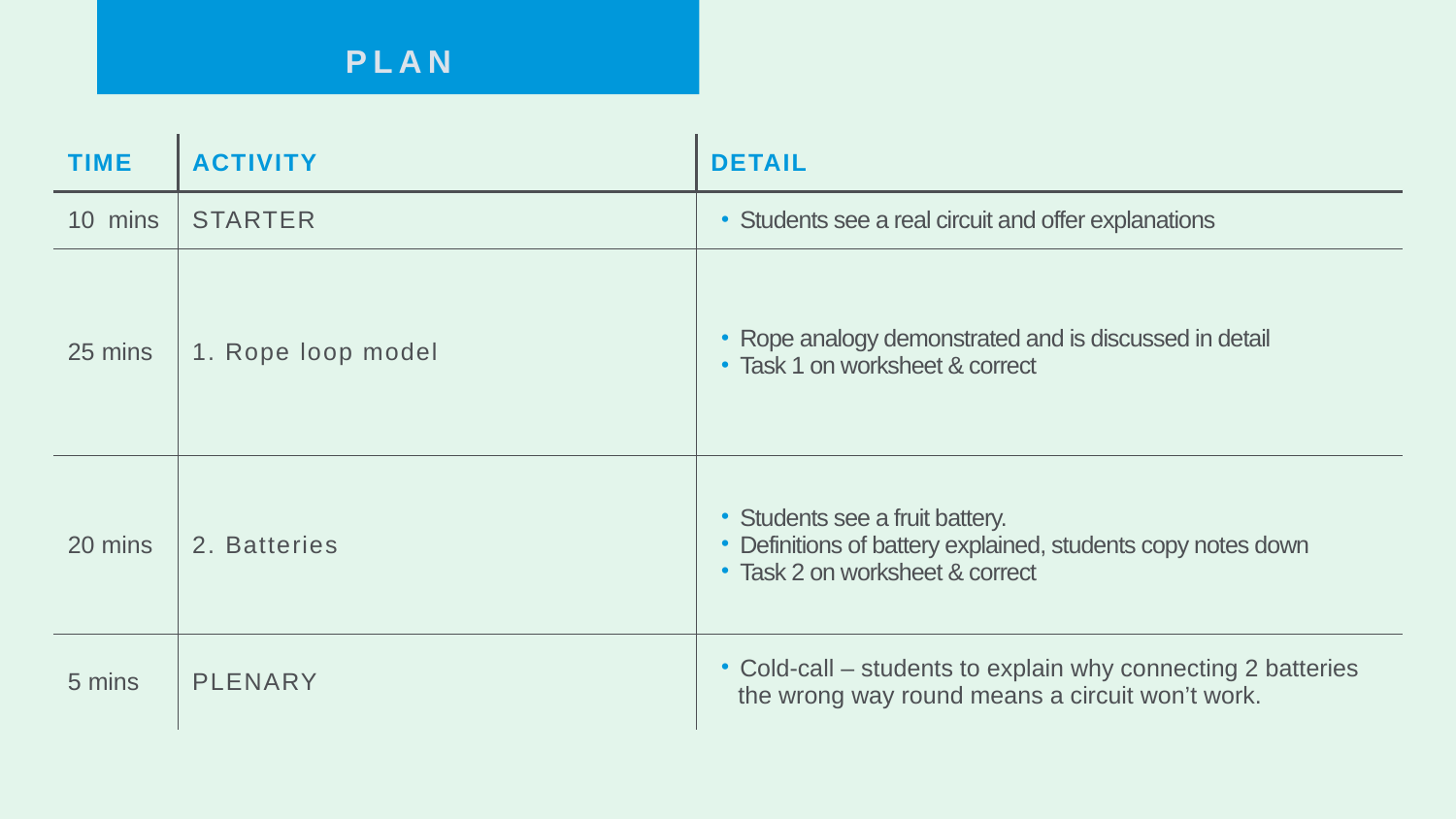

PLAN
| TIME | ACTIVITY | DETAIL |
| --- | --- | --- |
| 10 mins | STARTER | Students see a real circuit and offer explanations |
| 25 mins | 1. Rope loop model | Rope analogy demonstrated and is discussed in detail Task 1 on worksheet & correct |
| 20 mins | 2. Batteries | Students see a fruit battery. Definitions of battery explained, students copy notes down Task 2 on worksheet & correct |
| 5 mins | PLENARY | Cold-call – students to explain why connecting 2 batteries the wrong way round means a circuit won’t work. |